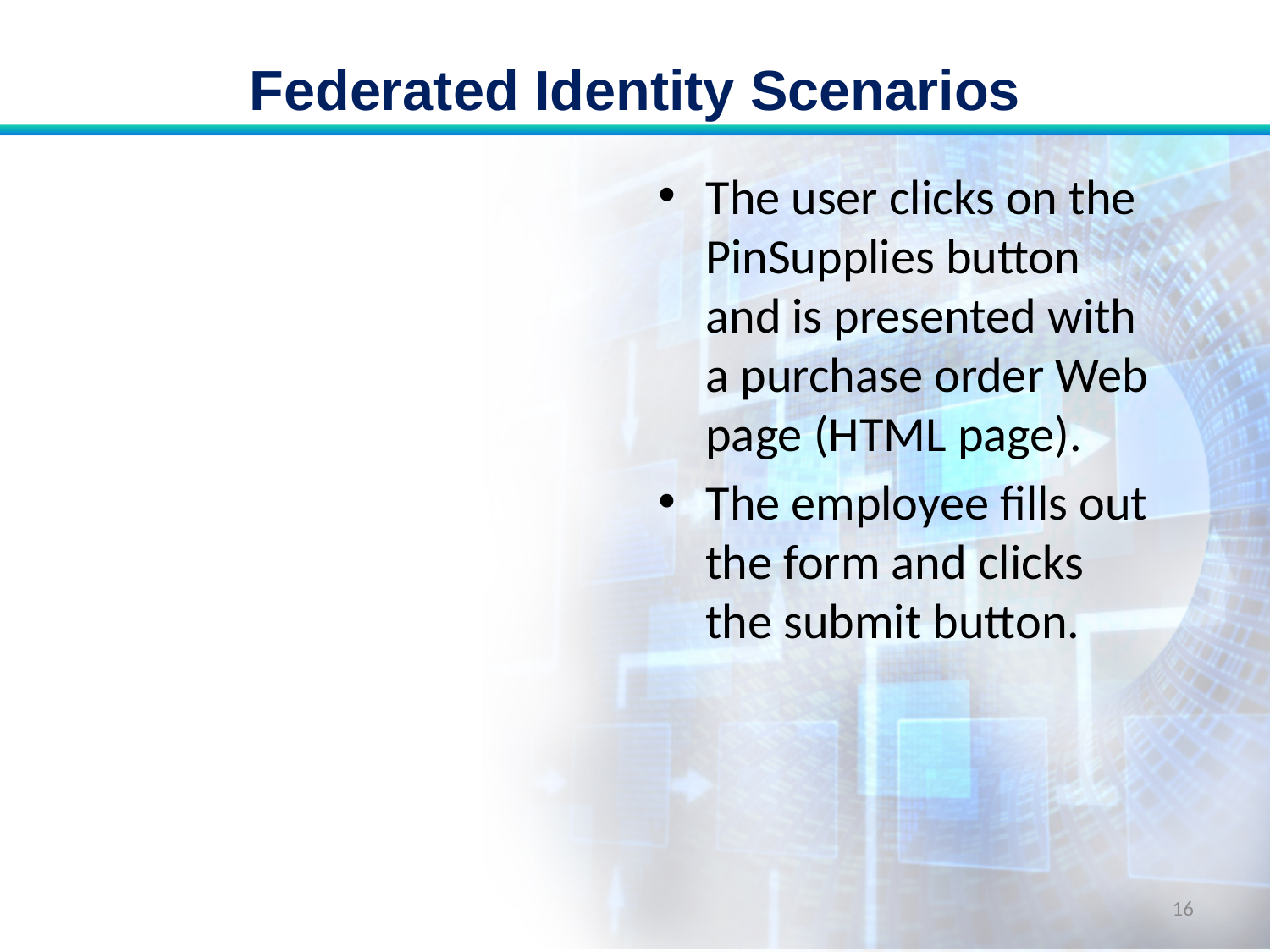

# Federated Identity Scenarios
The user clicks on the PinSupplies button and is presented with a purchase order Web page (HTML page).
The employee fills out the form and clicks the submit button.
16